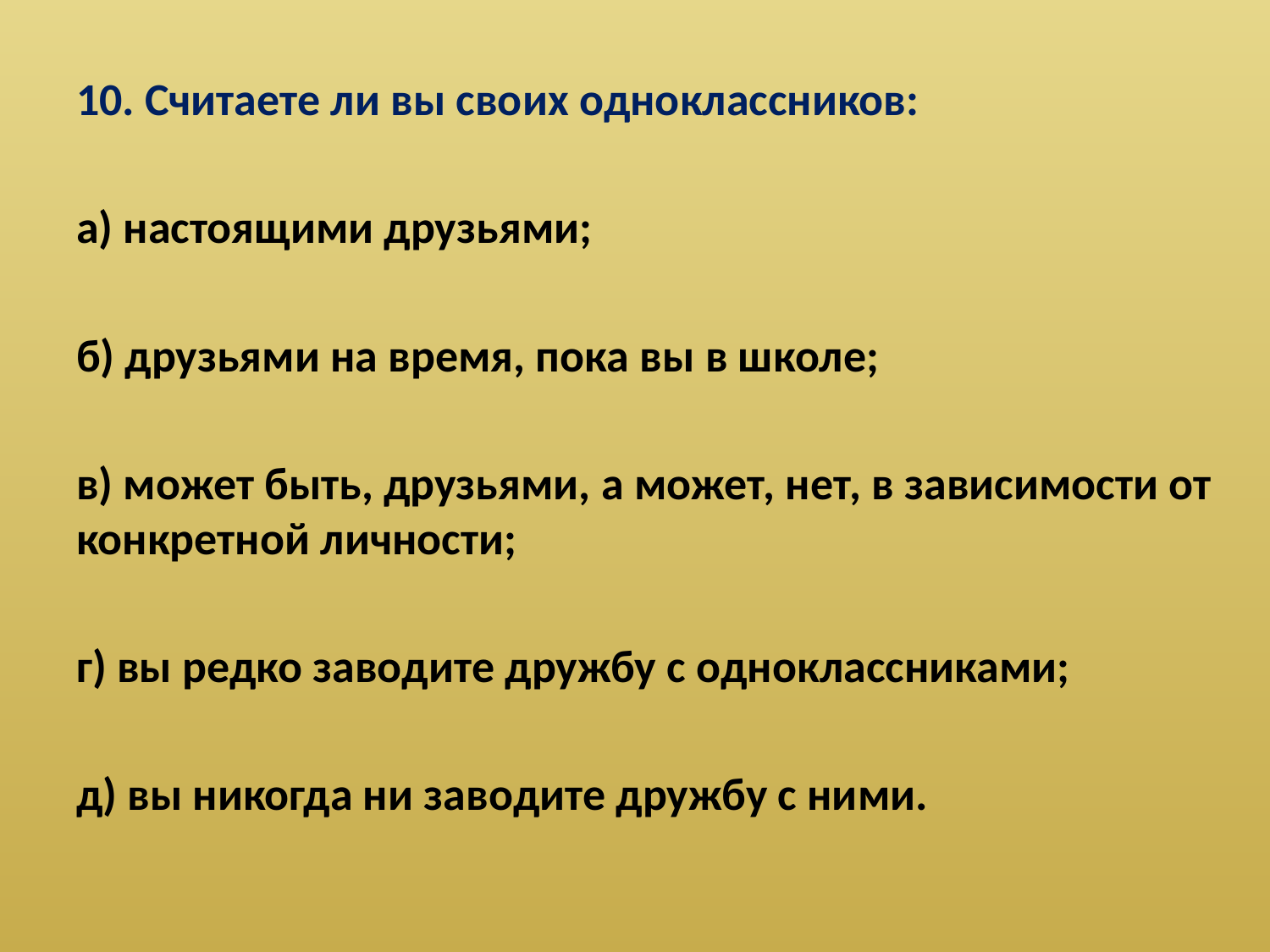

10. Считаете ли вы своих одноклассников:

а) настоящими друзьями;

б) друзьями на время, пока вы в школе;

в) может быть, друзьями, а может, нет, в зависимости от конкретной личности;

г) вы редко заводите дружбу с одноклассниками;

д) вы никогда ни заводите дружбу с ними.